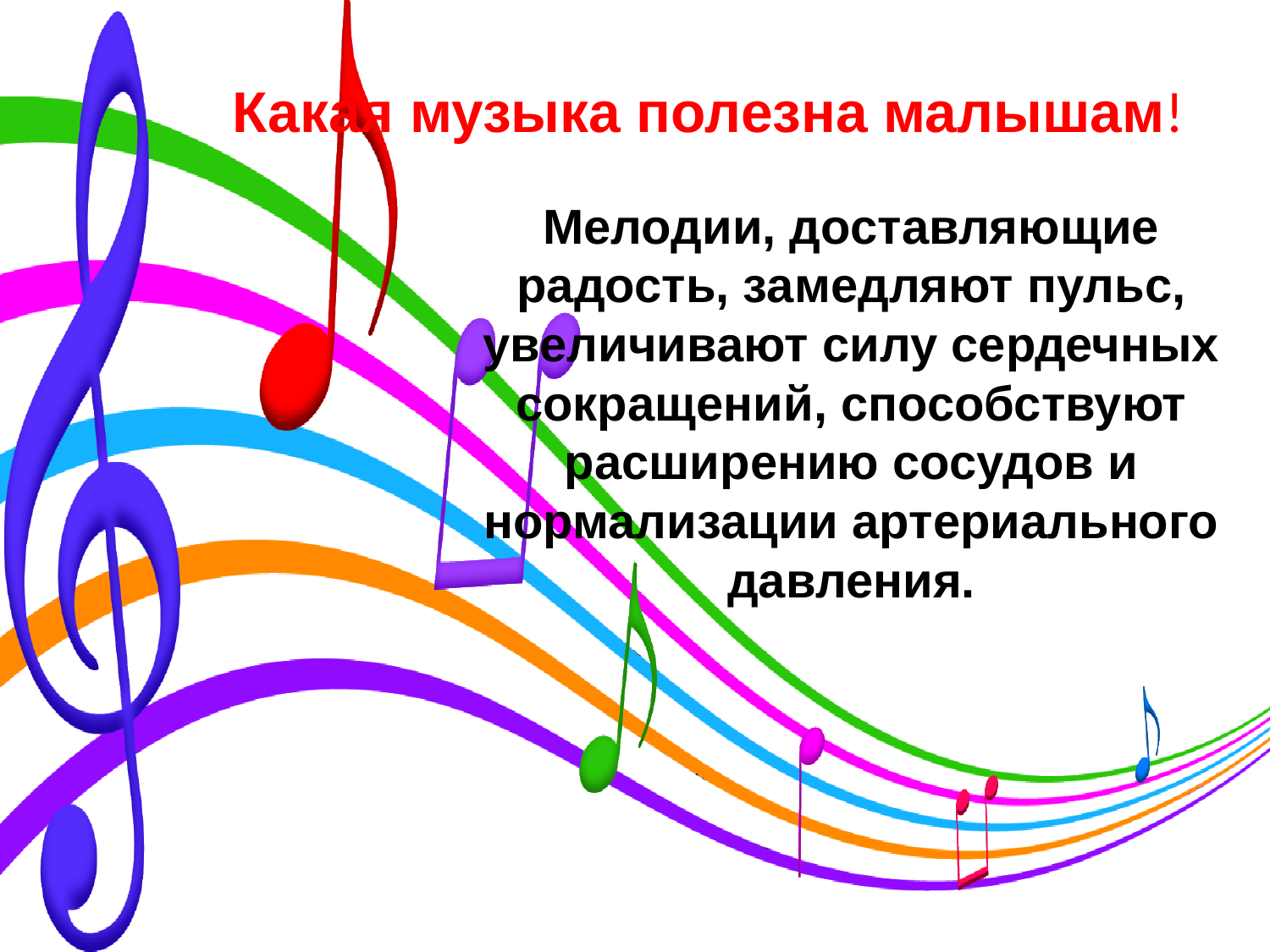

# Какая музыка полезна малышам!
Мелодии, доставляющие радость, замедляют пульс, увеличивают силу сердечных сокращений, способствуют расширению сосудов и нормализации артериального давления.